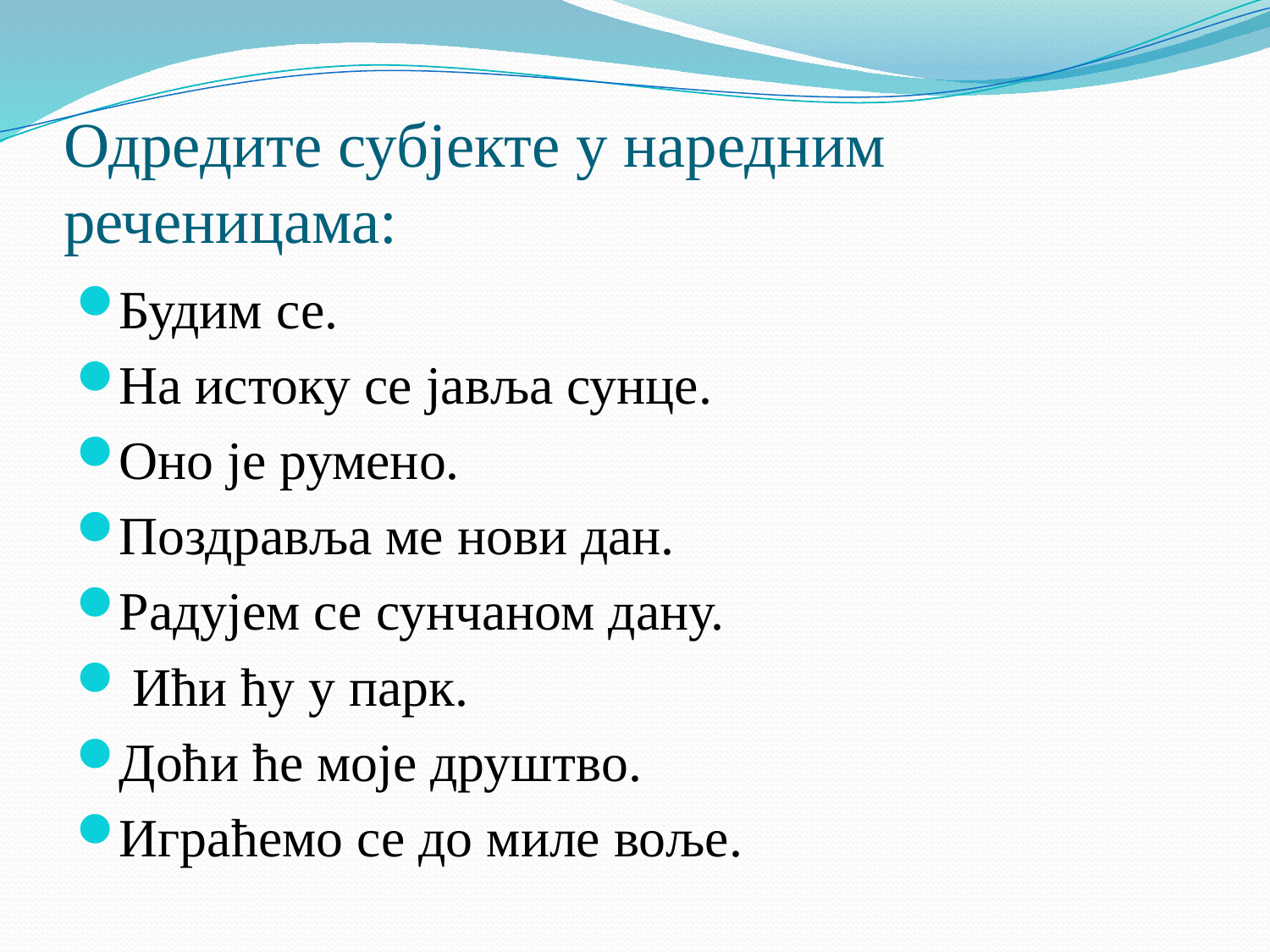

# Одредите субјекте у наредним реченицама:
Будим се.
На истоку се јавља сунце.
Оно је румено.
Поздравља ме нови дан.
Радујем се сунчаном дану.
 Ићи ћу у парк.
Доћи ће моје друштво.
Играћемо се до миле воље.